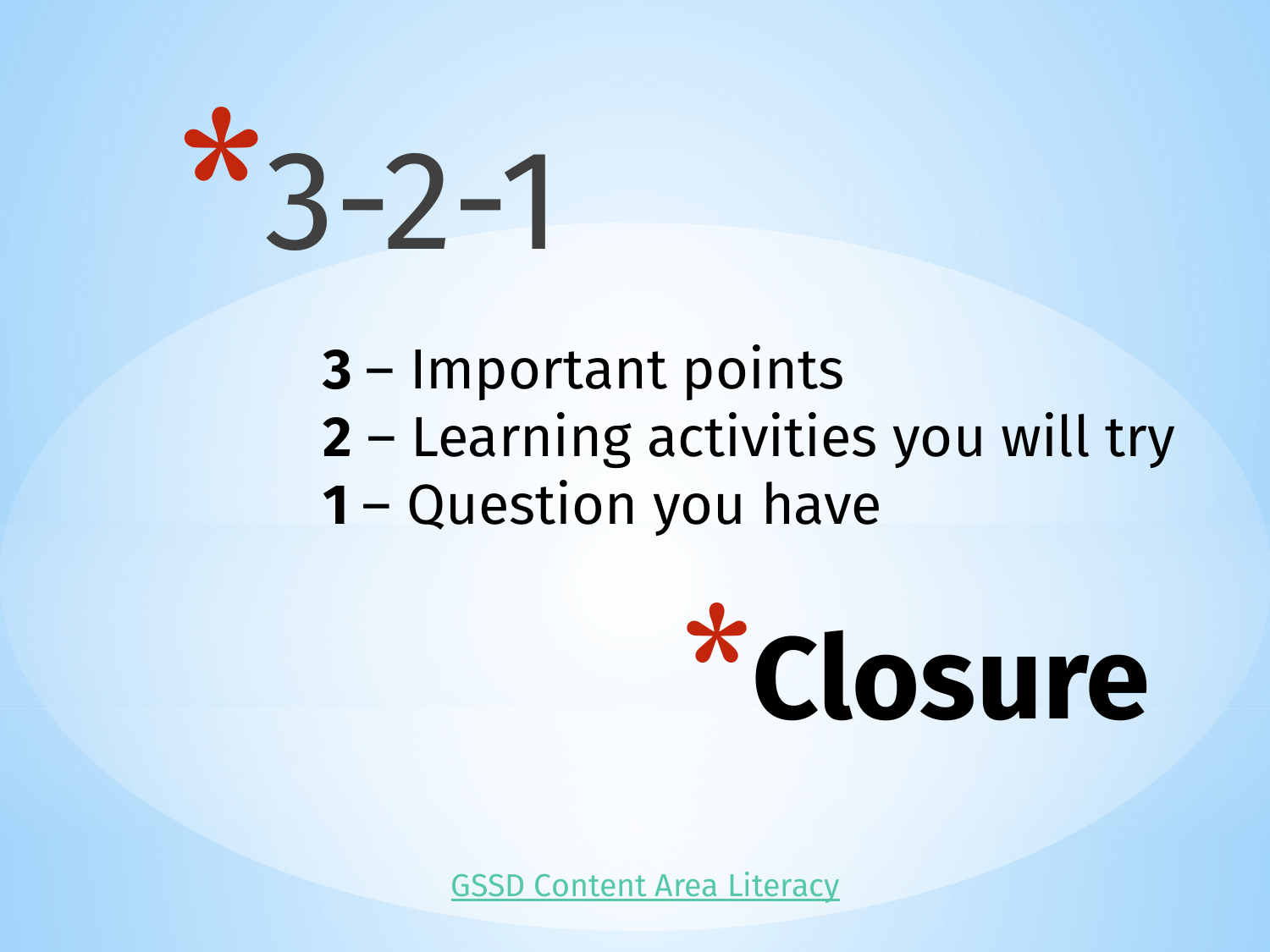

3-2-1
3 – Important points
2 – Learning activities you will try
1 – Question you have
# Closure
GSSD Content Area Literacy